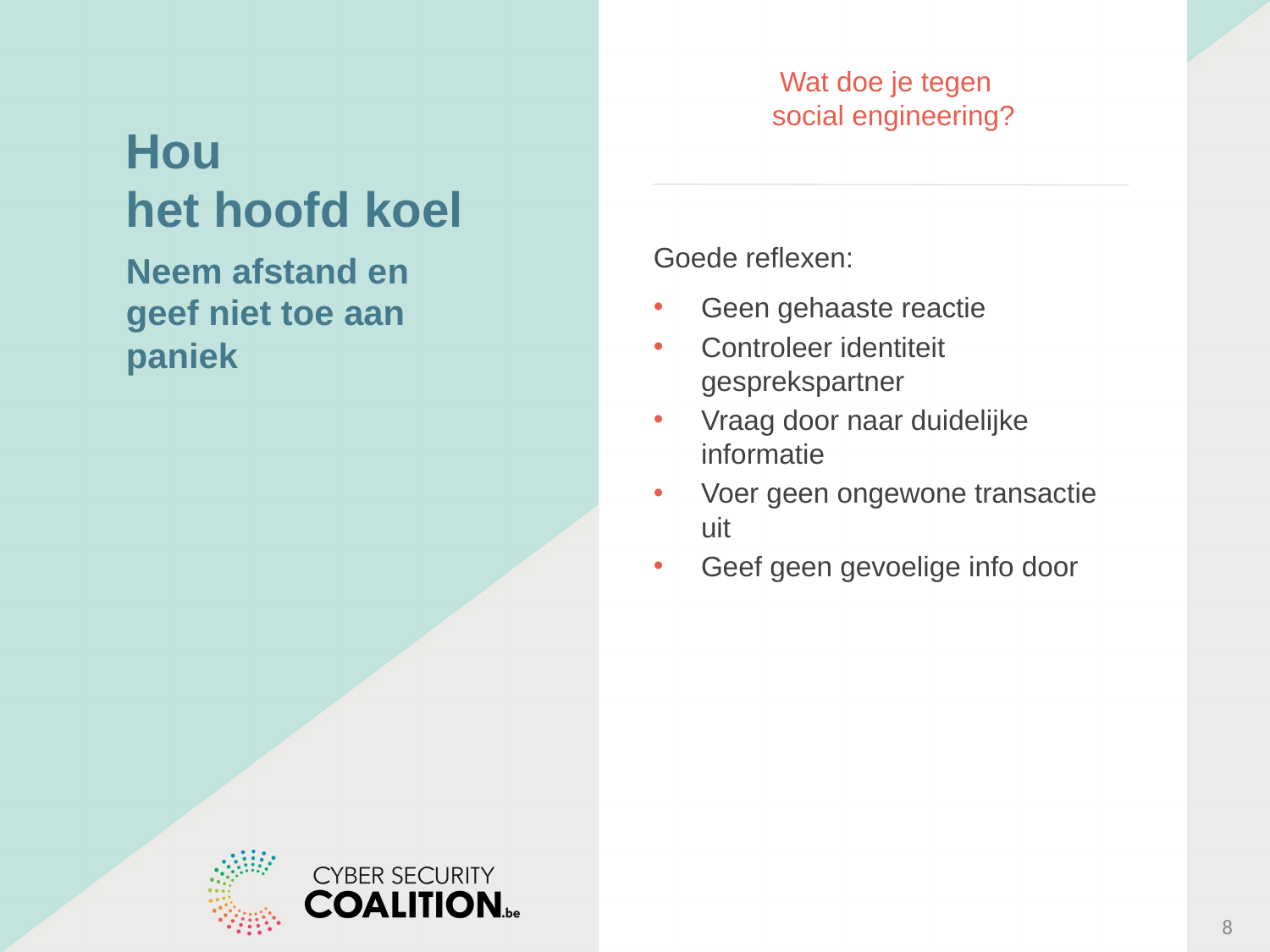

# Wat doe je tegen social engineering?

Hou
het hoofd koel
Neem afstand en geef niet toe aan paniek
Goede reflexen:
Geen gehaaste reactie
Controleer identiteit gesprekspartner
Vraag door naar duidelijke informatie
Voer geen ongewone transactie uit
Geef geen gevoelige info door

8